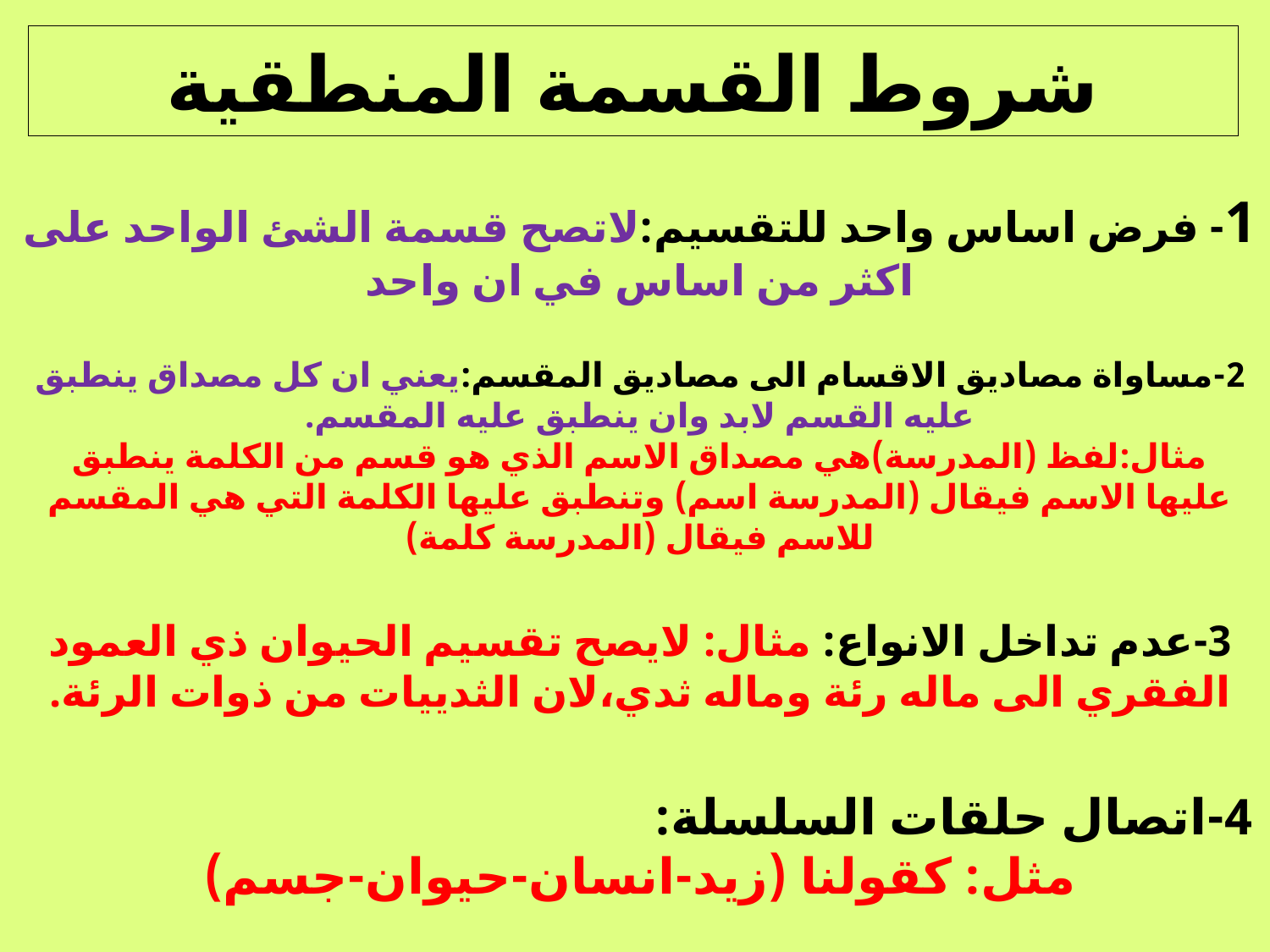

شروط القسمة المنطقية
1- فرض اساس واحد للتقسيم:لاتصح قسمة الشئ الواحد على اكثر من اساس في ان واحد
2-مساواة مصاديق الاقسام الى مصاديق المقسم:يعني ان كل مصداق ينطبق عليه القسم لابد وان ينطبق عليه المقسم.
مثال:لفظ (المدرسة)هي مصداق الاسم الذي هو قسم من الكلمة ينطبق عليها الاسم فيقال (المدرسة اسم) وتنطبق عليها الكلمة التي هي المقسم للاسم فيقال (المدرسة كلمة)
3-عدم تداخل الانواع: مثال: لايصح تقسيم الحيوان ذي العمود الفقري الى ماله رئة وماله ثدي،لان الثدييات من ذوات الرئة.
4-اتصال حلقات السلسلة:
مثل: كقولنا (زيد-انسان-حيوان-جسم)